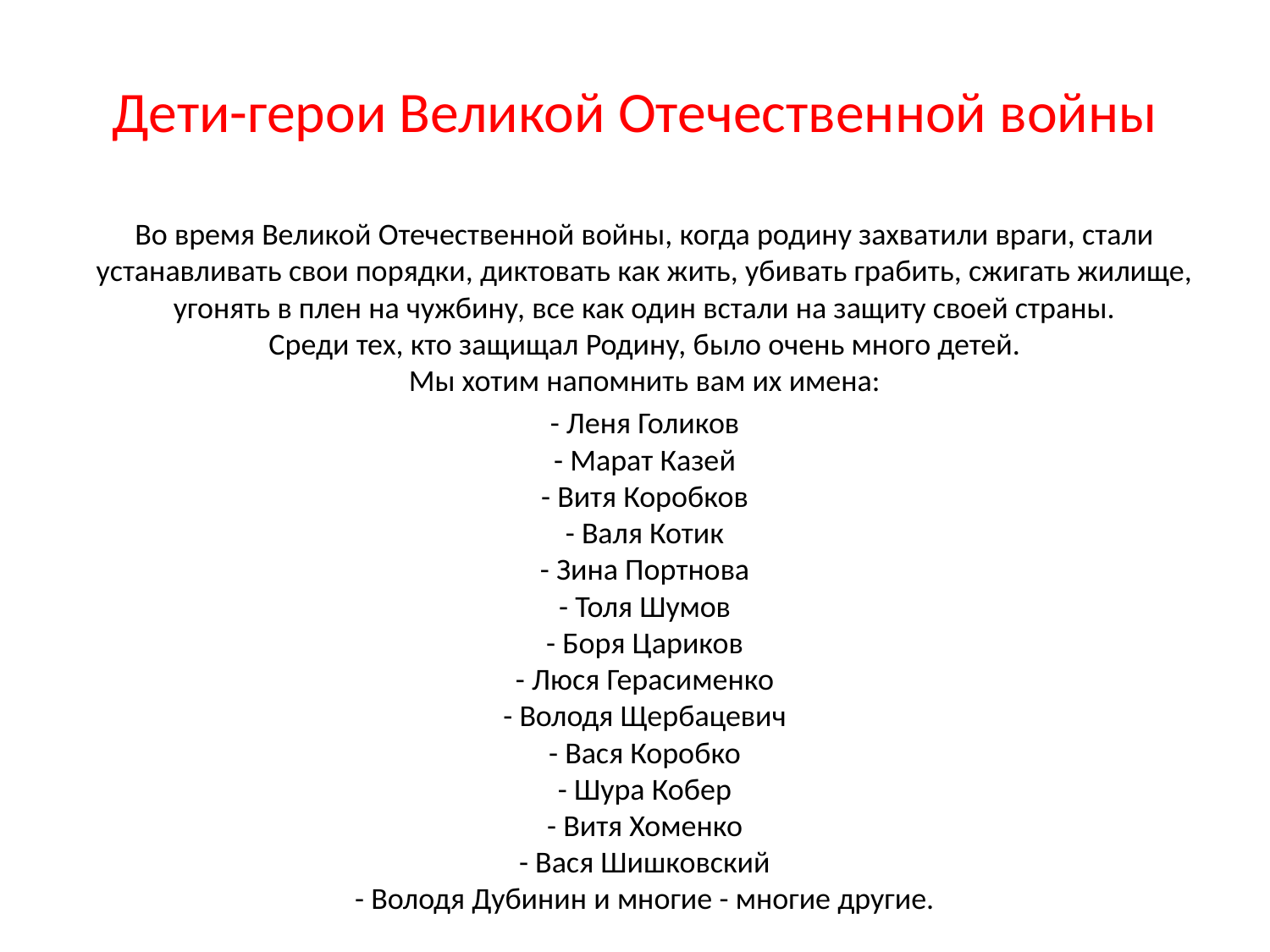

# Дети-герои Великой Отечественной войны
Во время Великой Отечественной войны, когда родину захватили враги, стали устанавливать свои порядки, диктовать как жить, убивать грабить, сжигать жилище, угонять в плен на чужбину, все как один встали на защиту своей страны.
Среди тех, кто защищал Родину, было очень много детей.
Мы хотим напомнить вам их имена:
- Леня Голиков
- Марат Казей
- Витя Коробков
- Валя Котик
- Зина Портнова
- Толя Шумов
- Боря Цариков
- Люся Герасименко
- Володя Щербацевич
- Вася Коробко
- Шура Кобер
- Витя Хоменко
- Вася Шишковский
- Володя Дубинин и многие - многие другие.